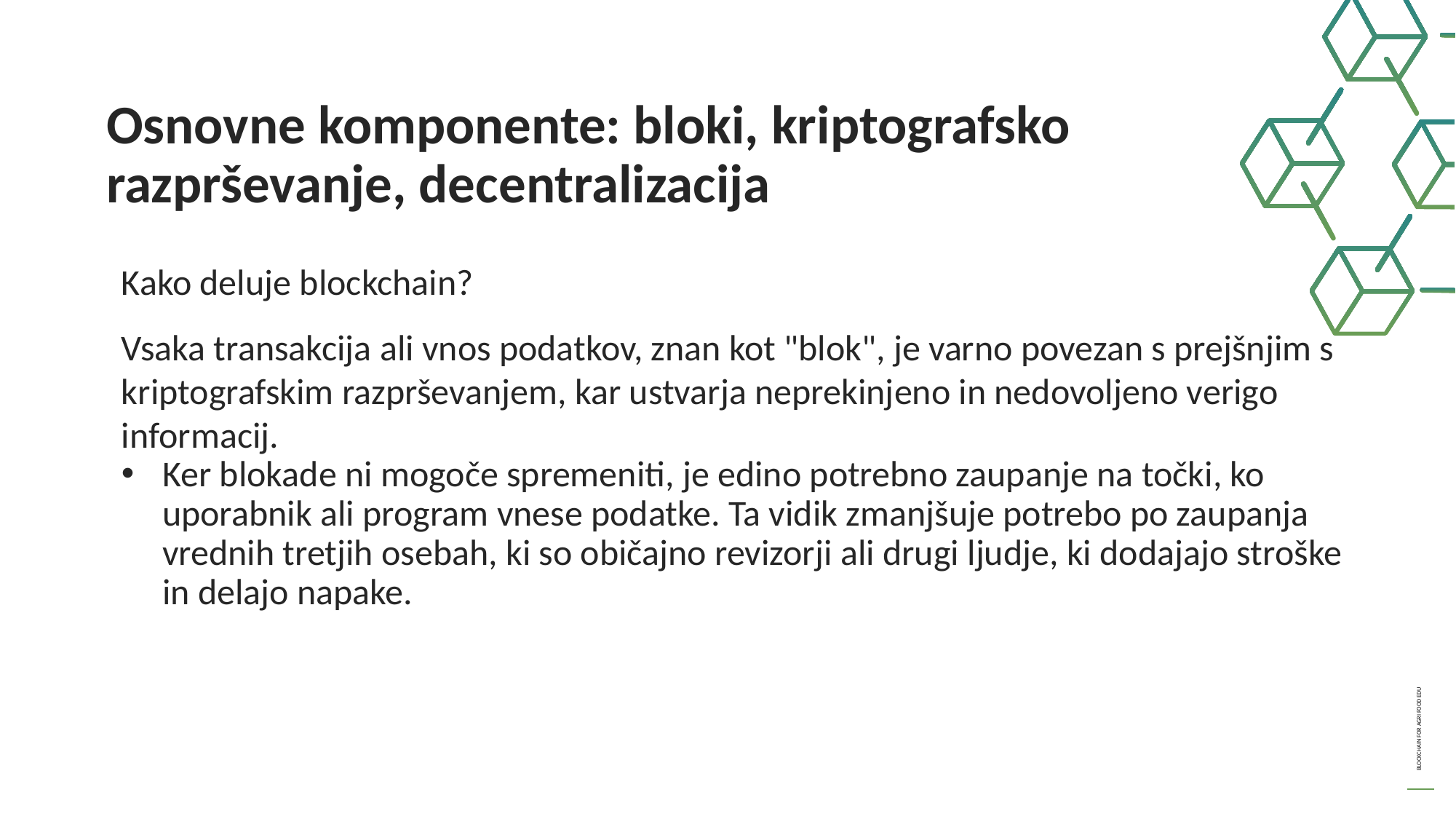

Osnovne komponente: bloki, kriptografsko razprševanje, decentralizacija
Kako deluje blockchain?
Vsaka transakcija ali vnos podatkov, znan kot "blok", je varno povezan s prejšnjim s kriptografskim razprševanjem, kar ustvarja neprekinjeno in nedovoljeno verigo informacij.
Ker blokade ni mogoče spremeniti, je edino potrebno zaupanje na točki, ko uporabnik ali program vnese podatke. Ta vidik zmanjšuje potrebo po zaupanja vrednih tretjih osebah, ki so običajno revizorji ali drugi ljudje, ki dodajajo stroške in delajo napake.